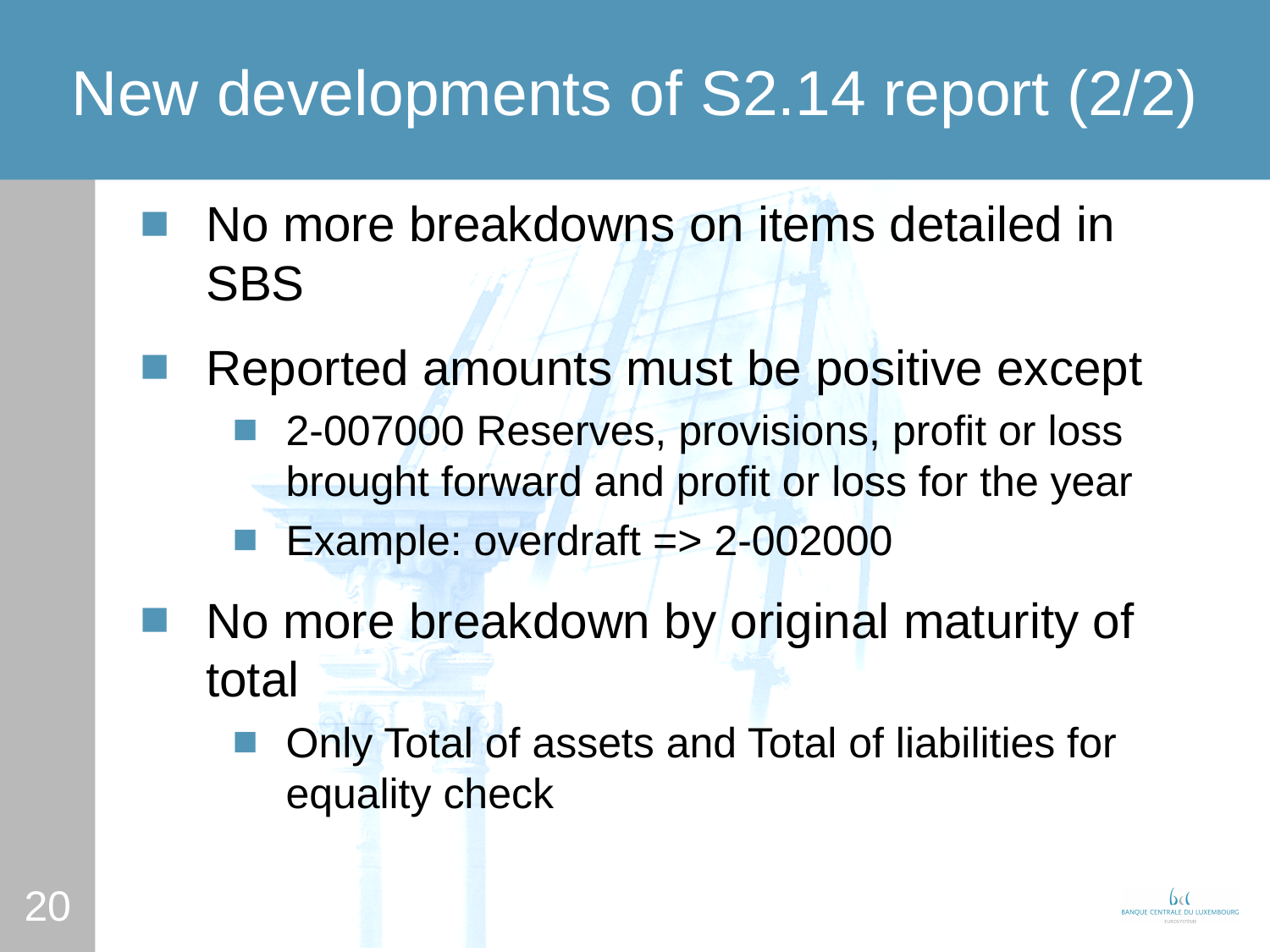

# New developments of S2.14 report (2/2)
No more breakdowns on items detailed in SBS
Reported amounts must be positive except
2-007000 Reserves, provisions, profit or loss brought forward and profit or loss for the year
Example: overdraft => 2-002000
No more breakdown by original maturity of total
Only Total of assets and Total of liabilities for  equality check

20